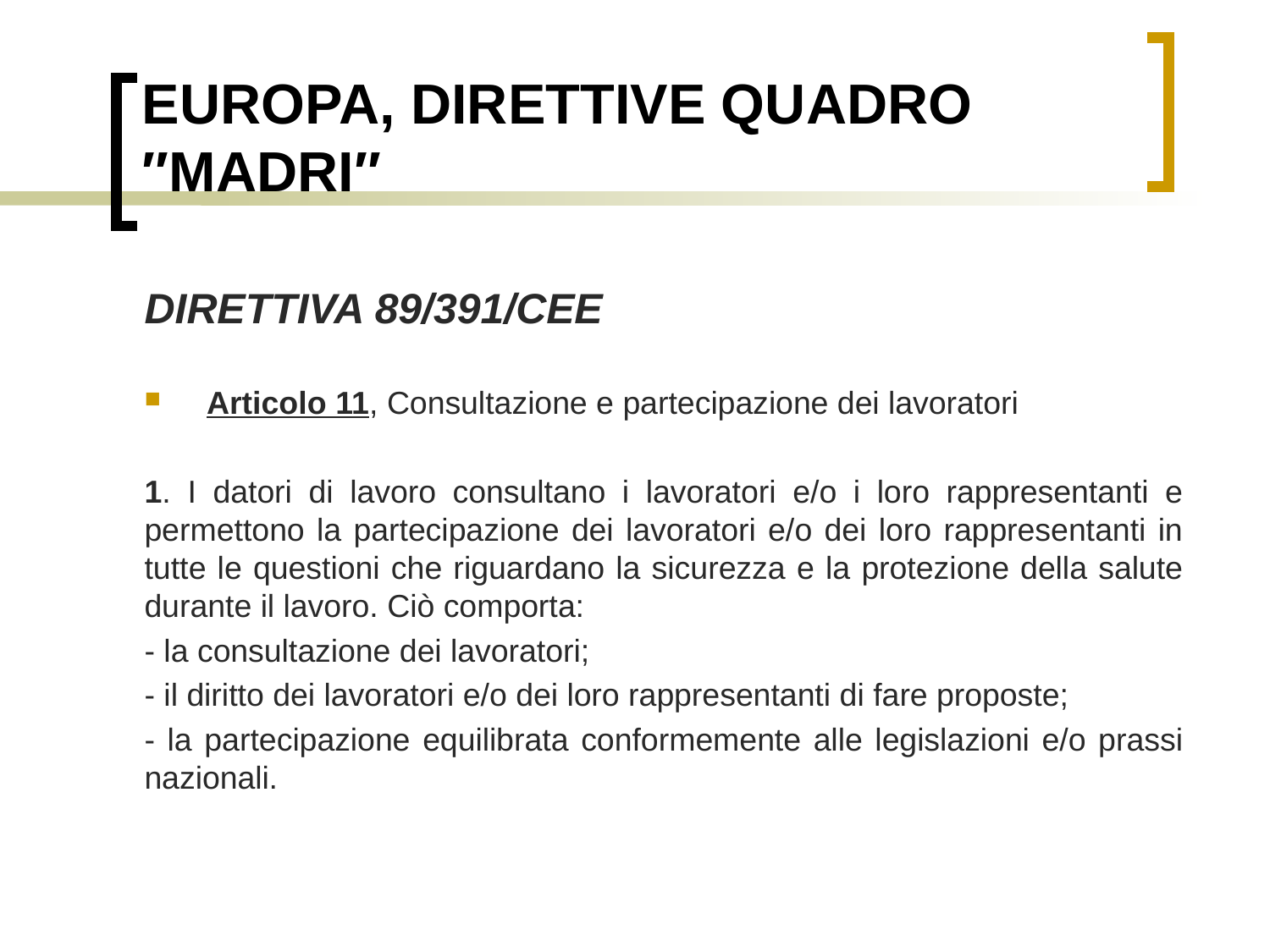

# EUROPA, DIRETTIVE QUADRO ″MADRI″
DIRETTIVA 89/391/CEE

Articolo 11, Consultazione e partecipazione dei lavoratori

1. I datori di lavoro consultano i lavoratori e/o i loro rappresentanti e permettono la partecipazione dei lavoratori e/o dei loro rappresentanti in tutte le questioni che riguardano la sicurezza e la protezione della salute durante il lavoro. Ciò comporta:
- la consultazione dei lavoratori;
- il diritto dei lavoratori e/o dei loro rappresentanti di fare proposte;
- la partecipazione equilibrata conformemente alle legislazioni e/o prassi nazionali.